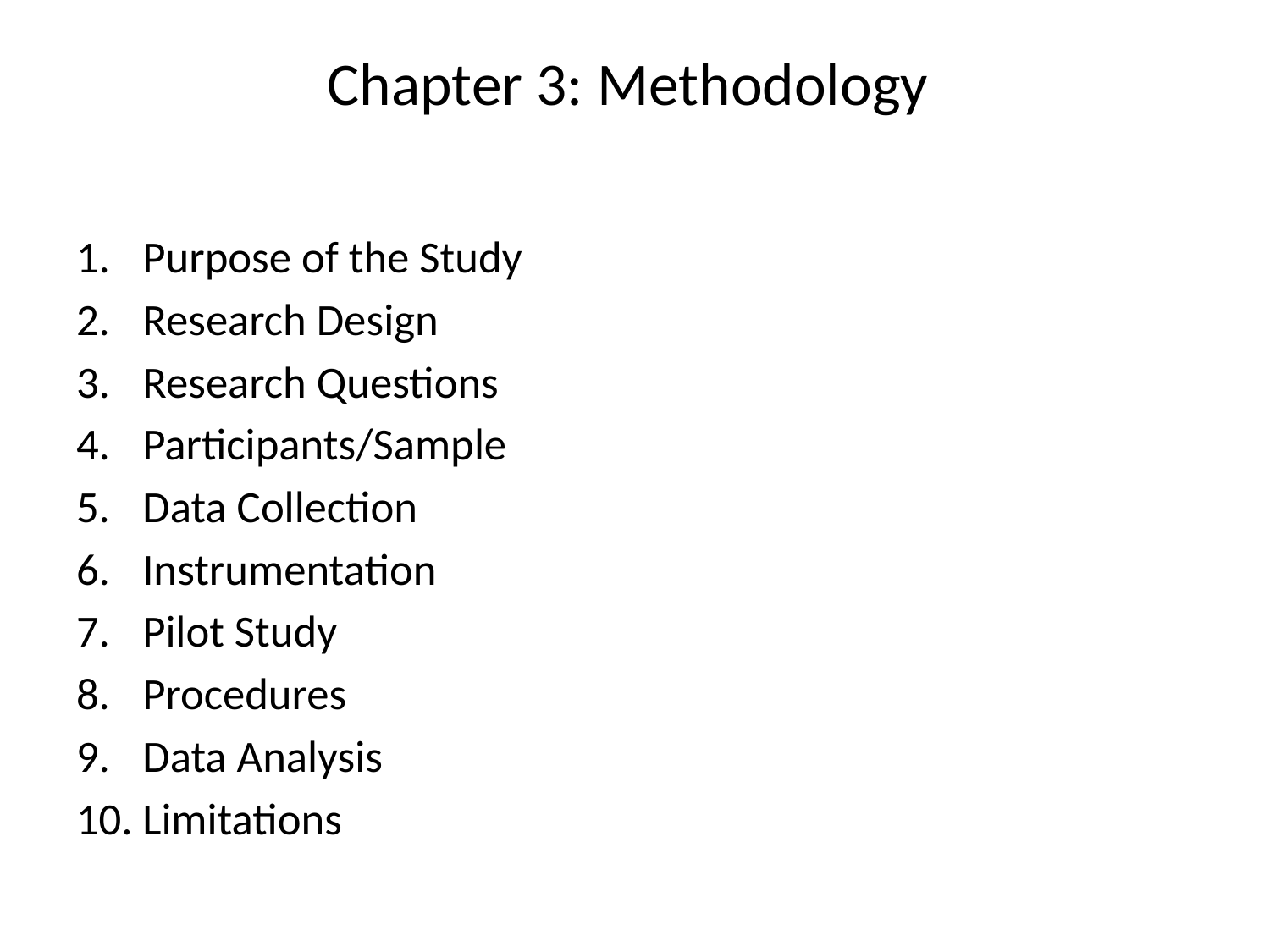

# Chapter 3: Methodology
Purpose of the Study
Research Design
Research Questions
Participants/Sample
Data Collection
Instrumentation
Pilot Study
Procedures
Data Analysis
Limitations